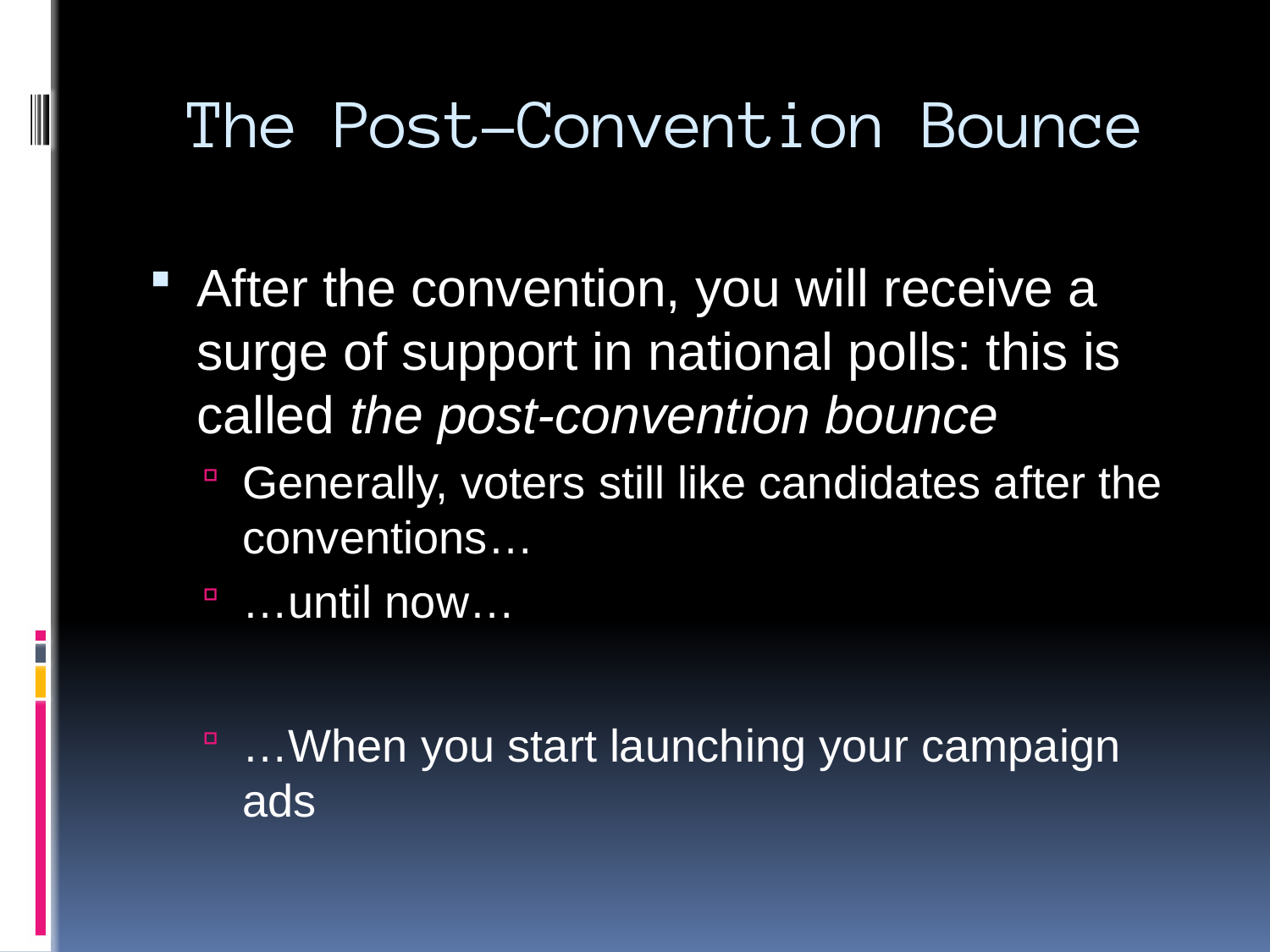

# The Post-Convention Bounce
After the convention, you will receive a surge of support in national polls: this is called the post-convention bounce
Generally, voters still like candidates after the conventions…
…until now…

…When you start launching your campaign ads